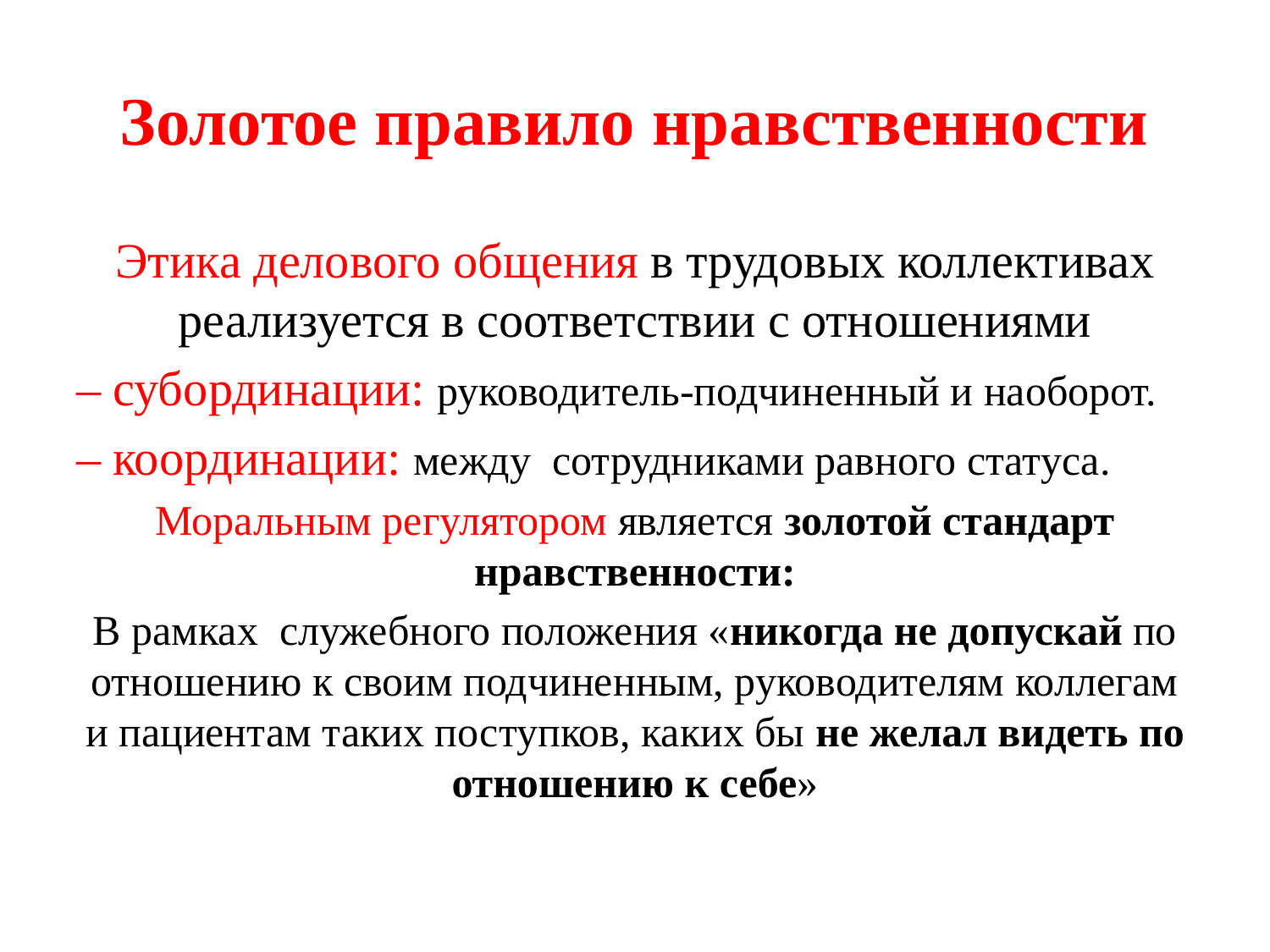

# Золотое правило нравственности
Этика делового общения в трудовых коллективах реализуется в соответствии с отношениями
– субординации: руководитель-подчиненный и наоборот.
– координации: между  сотрудниками равного статуса.
Моральным регулятором является золотой стандарт нравственности:
В рамках  служебного положения «никогда не допускай по отношению к своим подчиненным, руководителям коллегам и пациентам таких поступков, каких бы не желал видеть по отношению к себе»